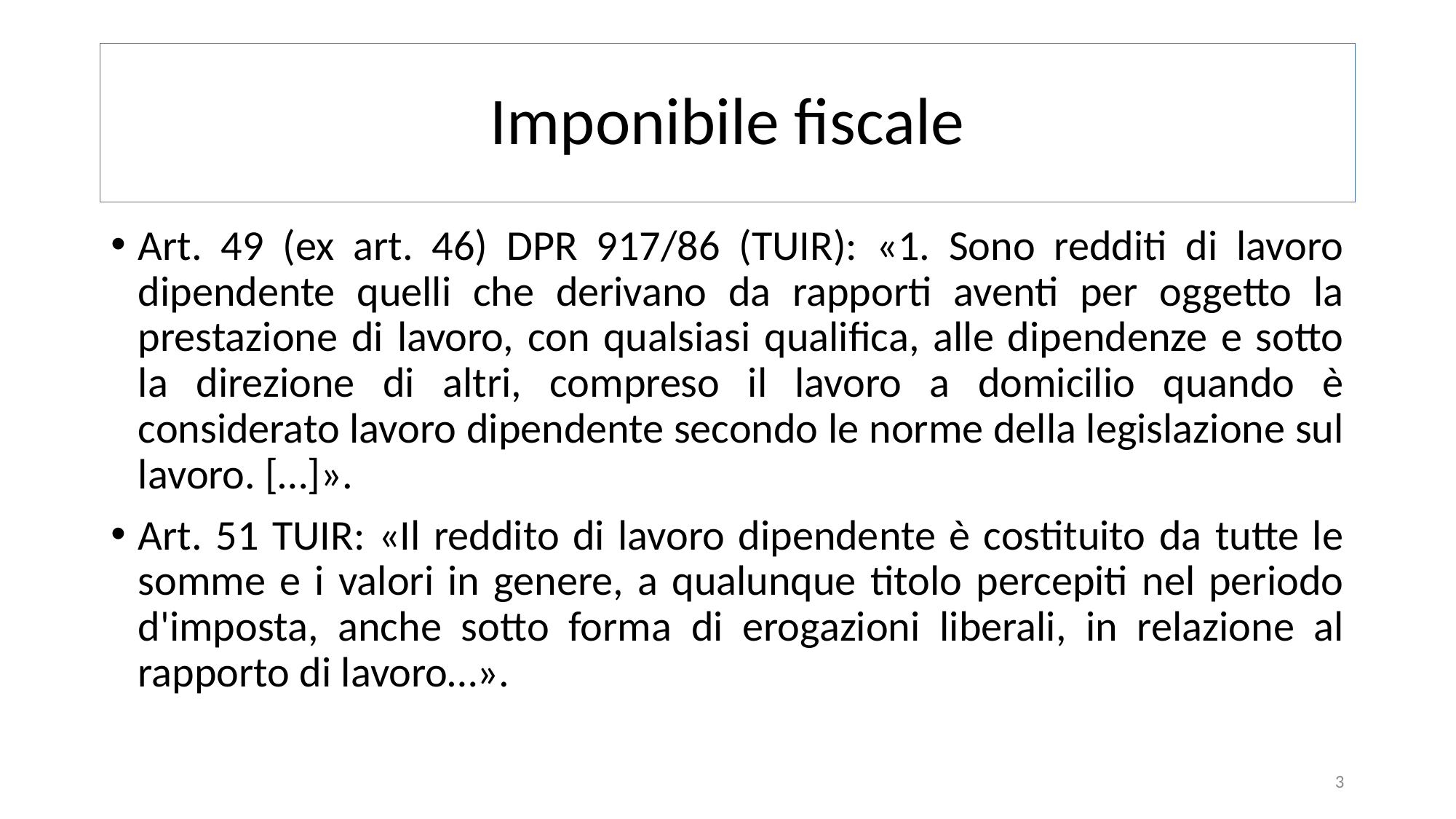

# Imponibile fiscale
Art. 49 (ex art. 46) DPR 917/86 (TUIR): «1. Sono redditi di lavoro dipendente quelli che derivano da rapporti aventi per oggetto la prestazione di lavoro, con qualsiasi qualifica, alle dipendenze e sotto la direzione di altri, compreso il lavoro a domicilio quando è considerato lavoro dipendente secondo le norme della legislazione sul lavoro. […]».
Art. 51 TUIR: «Il reddito di lavoro dipendente è costituito da tutte le somme e i valori in genere, a qualunque titolo percepiti nel periodo d'imposta, anche sotto forma di erogazioni liberali, in relazione al rapporto di lavoro…».
3